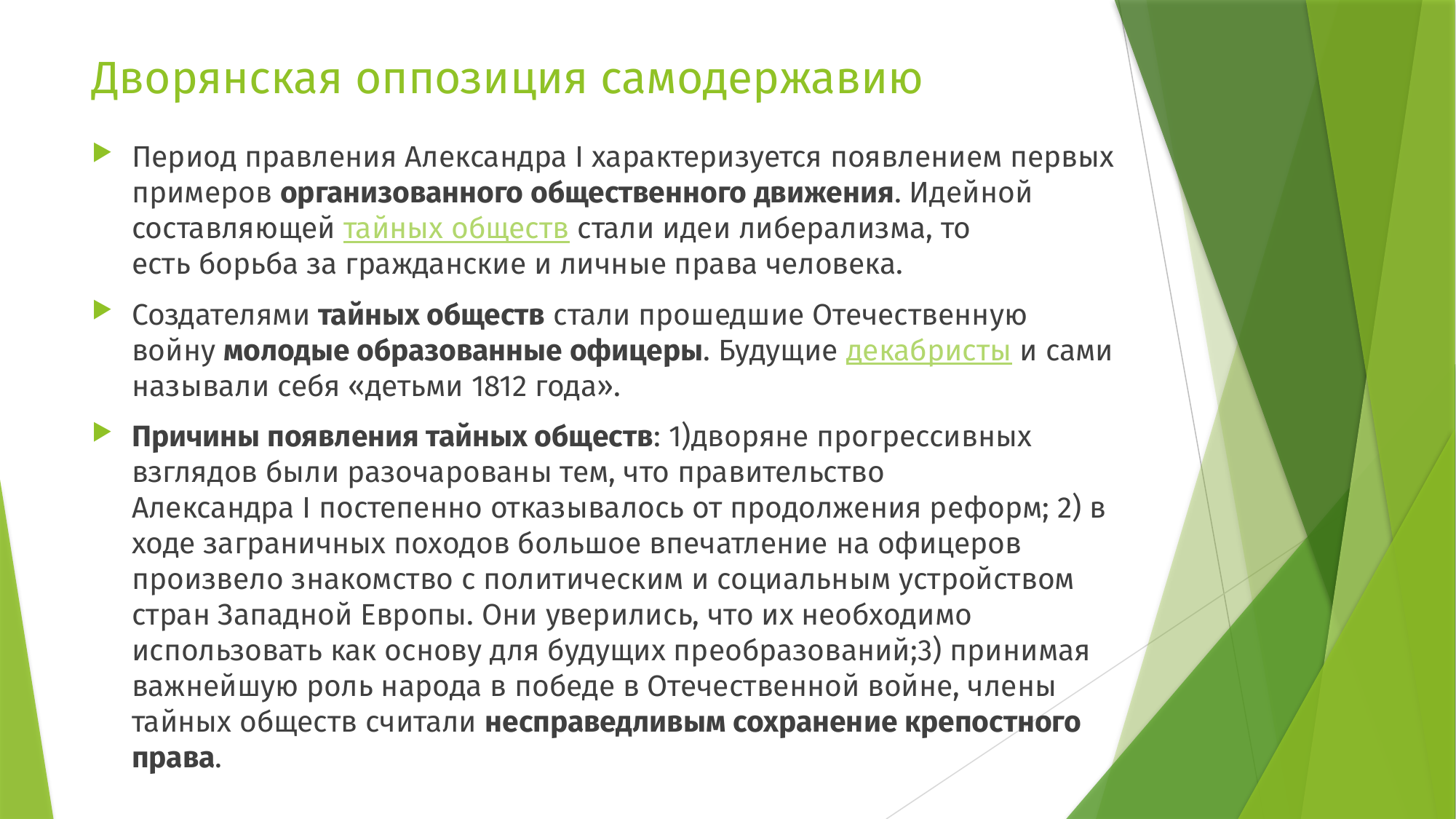

# Дворянская оппозиция самодержавию
Период правления Александра I характеризуется появлением первых примеров организованного общественного движения. Идейной составляющей тайных обществ стали идеи либерализма, то есть борьба за гражданские и личные права человека.
Создателями тайных обществ стали прошедшие Отечественную войну молодые образованные офицеры. Будущие декабристы и сами называли себя «детьми 1812 года».
Причины появления тайных обществ: 1)дворяне прогрессивных взглядов были разочарованы тем, что правительство Александра I постепенно отказывалось от продолжения реформ; 2) в ходе заграничных походов большое впечатление на офицеров произвело знакомство с политическим и социальным устройством стран Западной Европы. Они уверились, что их необходимо использовать как основу для будущих преобразований;3) принимая важнейшую роль народа в победе в Отечественной войне, члены тайных обществ считали несправедливым сохранение крепостного права.